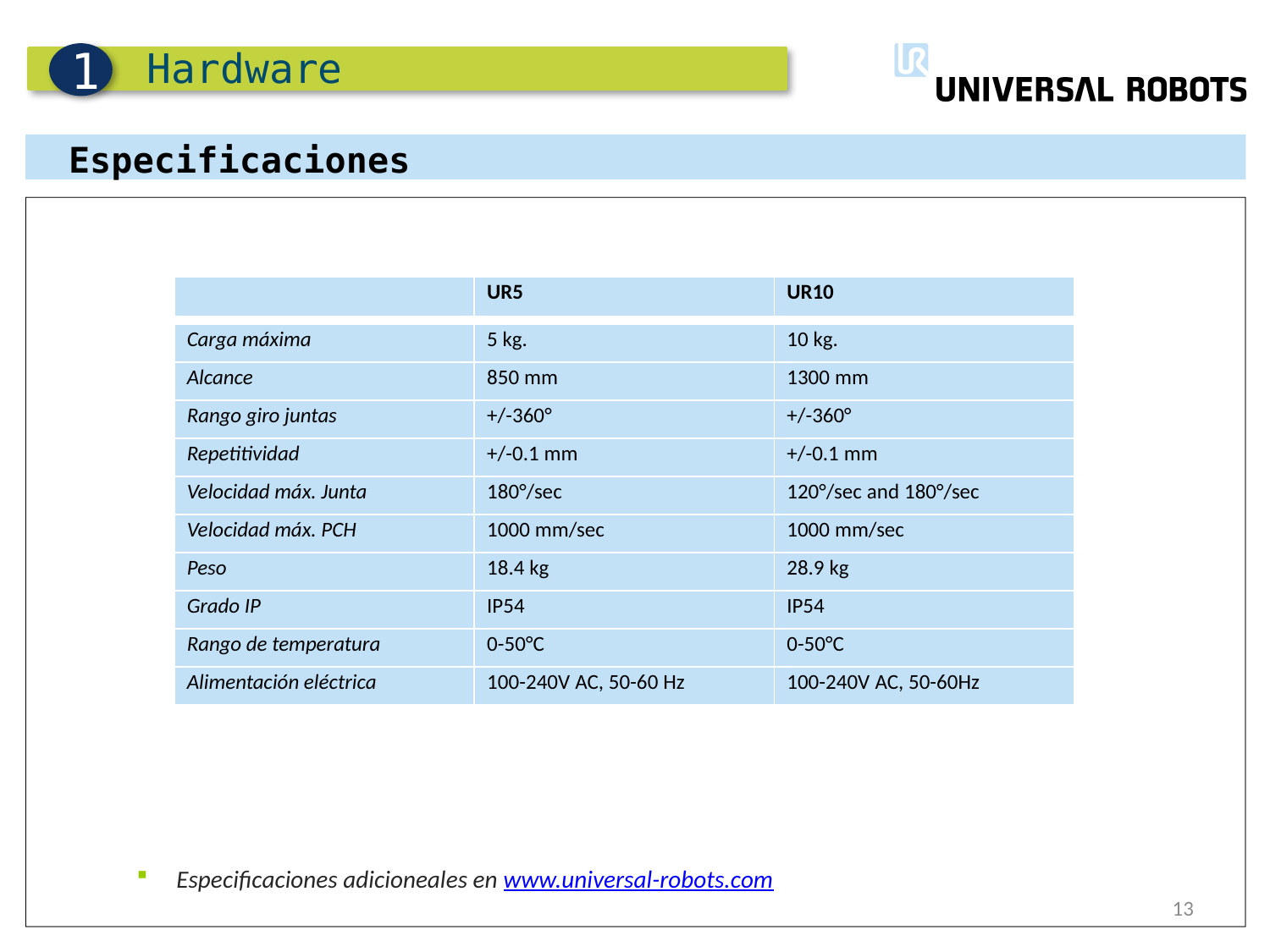

Hardware

1
Especificaciones

Especificaciones adicioneales en www.universal-robots.com
|  | UR5 | UR10 |
| --- | --- | --- |
| Carga máxima | 5 kg. | 10 kg. |
| --- | --- | --- |
| Alcance | 850 mm | 1300 mm |
| Rango giro juntas | +/-360° | +/-360° |
| Repetitividad | +/-0.1 mm | +/-0.1 mm |
| Velocidad máx. Junta | 180°/sec | 120°/sec and 180°/sec |
| Velocidad máx. PCH | 1000 mm/sec | 1000 mm/sec |
| Peso | 18.4 kg | 28.9 kg |
| Grado IP | IP54 | IP54 |
| Rango de temperatura | 0-50°C | 0-50°C |
| Alimentación eléctrica | 100-240V AC, 50-60 Hz | 100-240V AC, 50-60Hz |
13